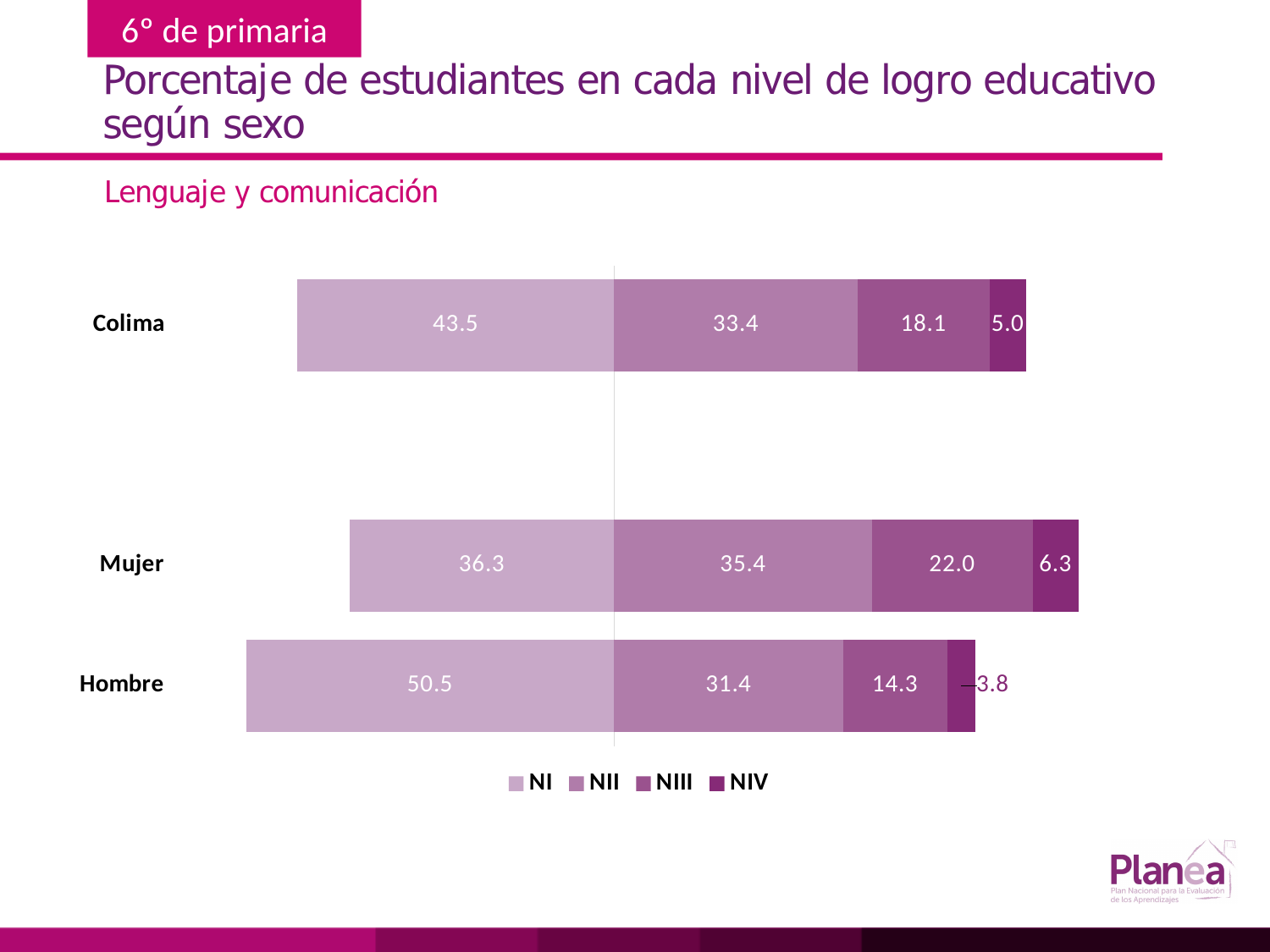

# Porcentaje de estudiantes en cada nivel de logro educativo según sexo

Lenguaje y comunicación

### Chart

| Category |  |  |  |  |
|---|---|---|---|---|
| Hombre | -50.5 | 31.4 | 14.3 | 3.8 |
| Mujer | -36.3 | 35.4 | 22.0 | 6.3 |
|  | None | None | None | None |
| Colima | -43.5 | 33.4 | 18.1 | 5.0 |